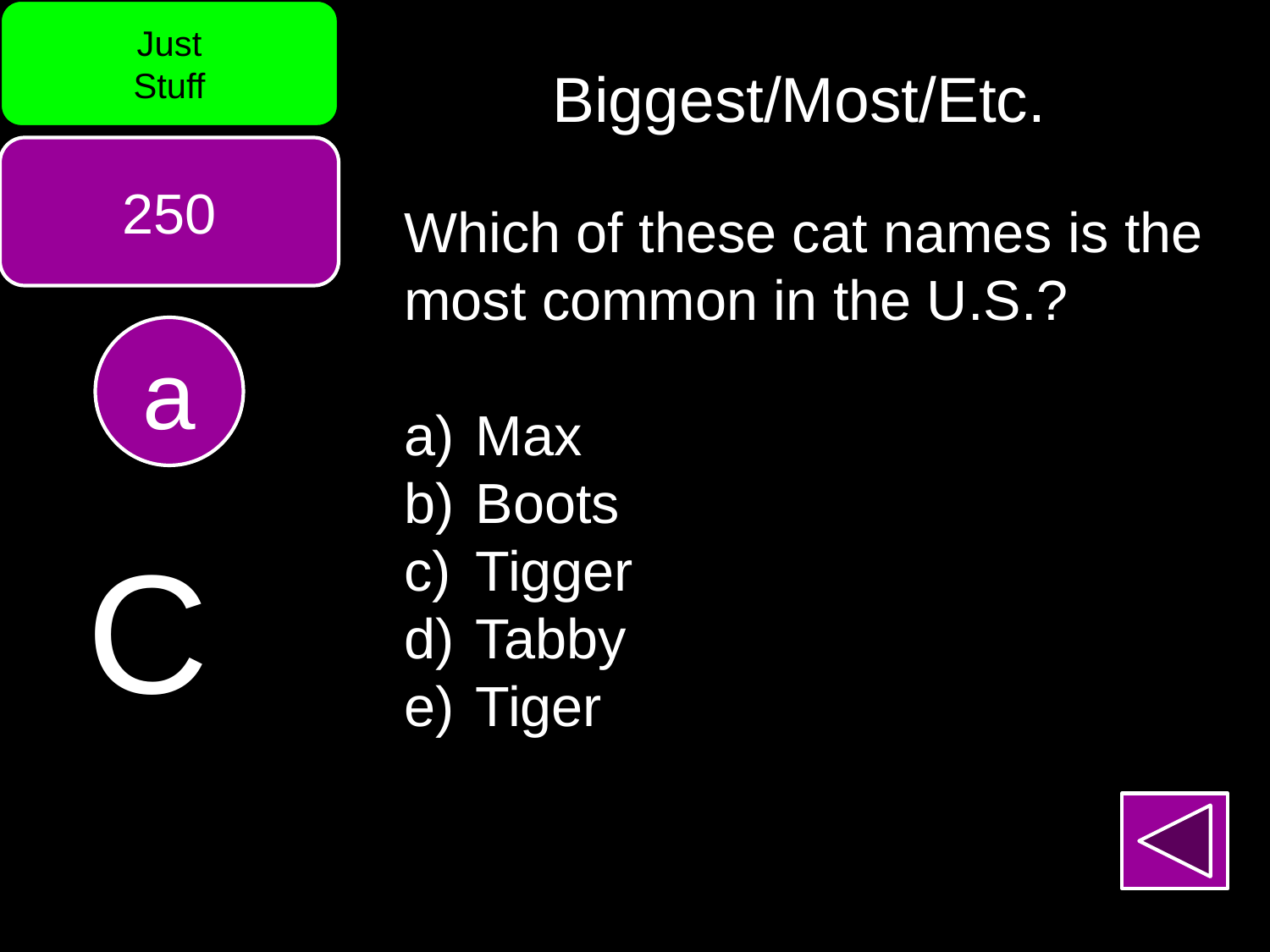

Just
Stuff
Biggest/Most/Etc.
250
Which of these cat names is the most common in the U.S.?

Max
Boots
Tigger
Tabby
Tiger
a
C